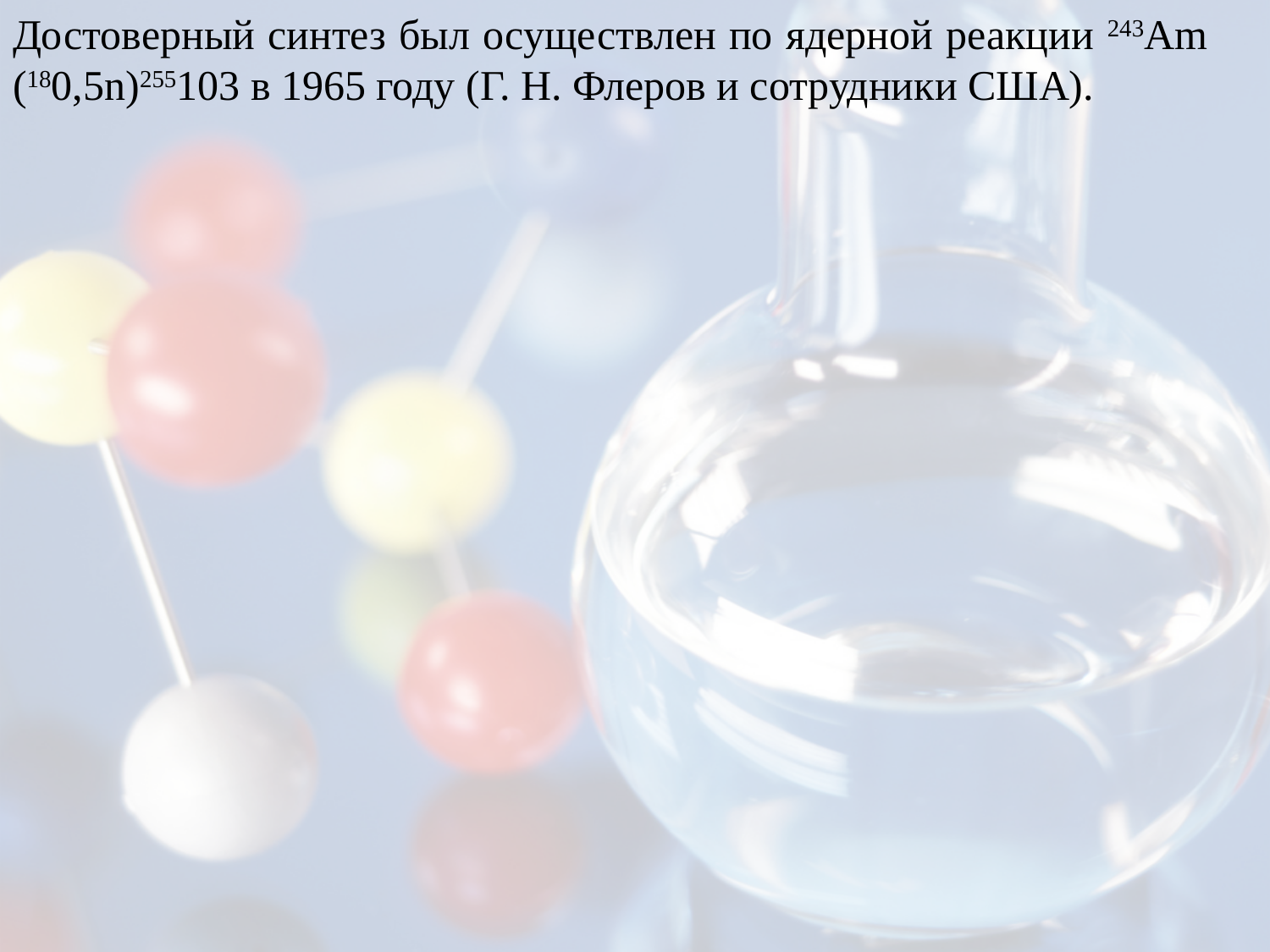

Достоверный синтез был осуществлен по ядерной реакции 243Am (180,5n)255103 в 1965 году (Г. Н. Флеров и сотрудники США).